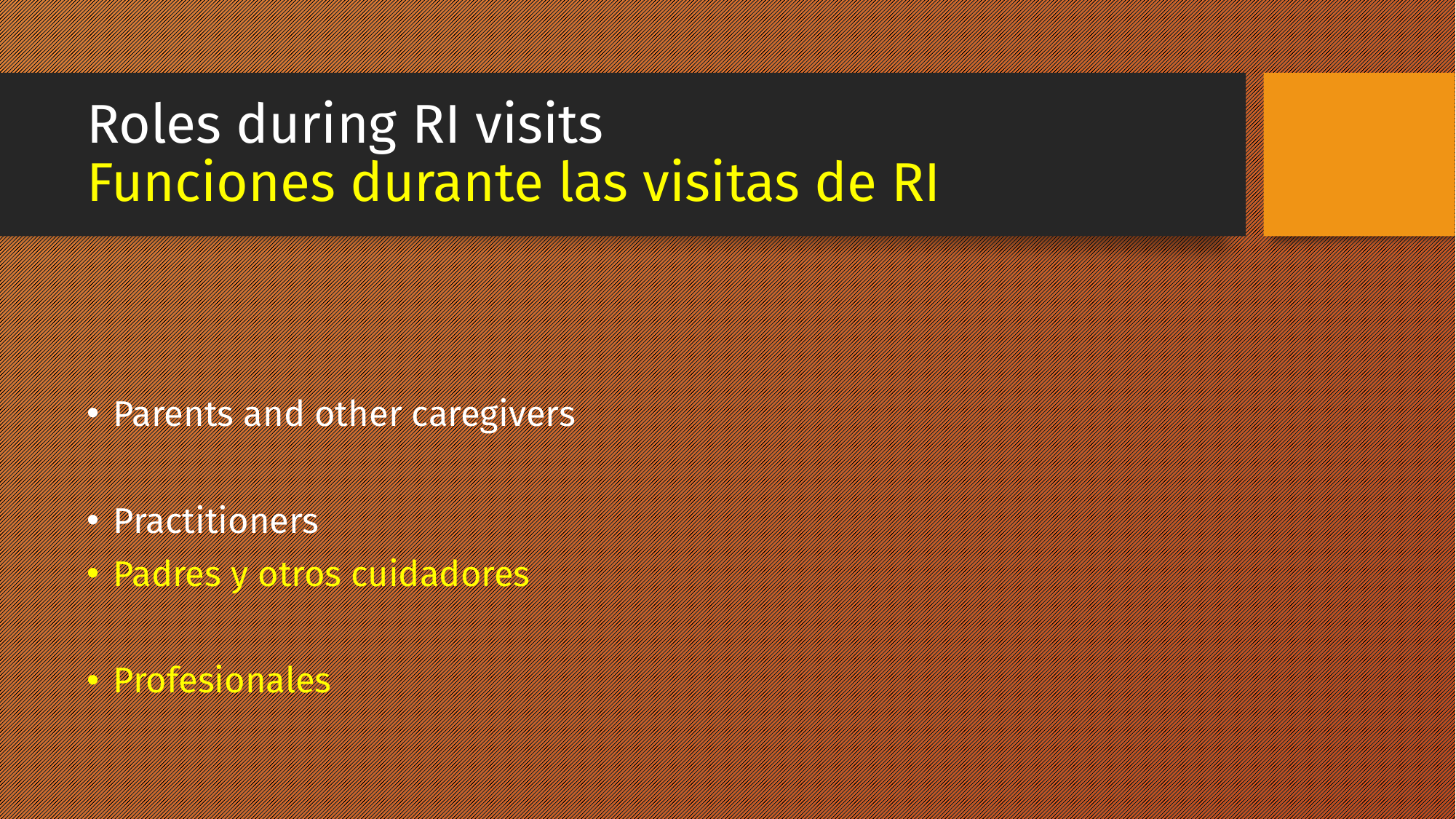

# Roles during RI visits Funciones durante las visitas de RI

Parents and other caregivers

Practitioners
Padres y otros cuidadores

Profesionales